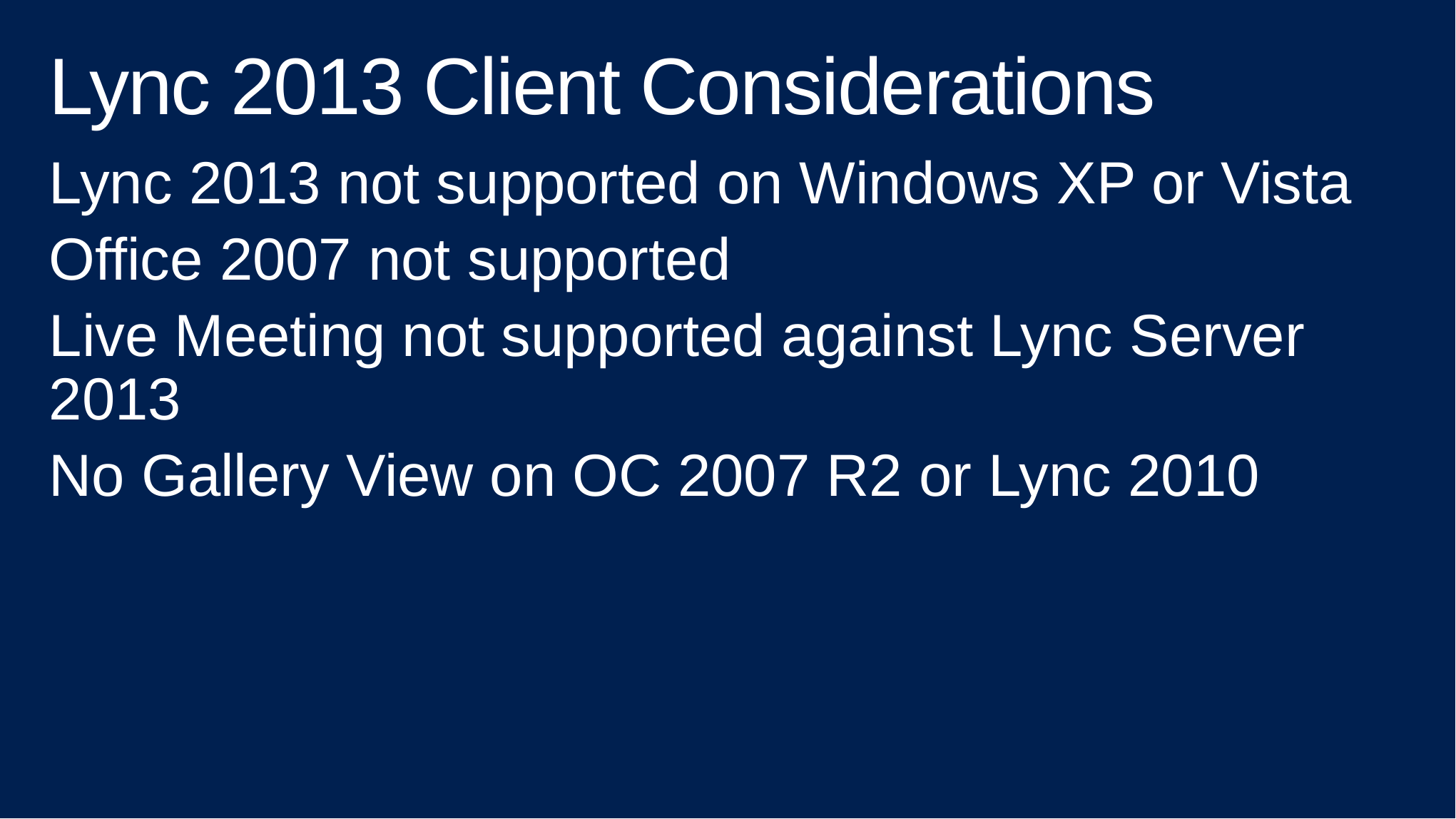

# Lync 2013 Client Considerations
Lync 2013 not supported on Windows XP or Vista
Office 2007 not supported
Live Meeting not supported against Lync Server 2013
No Gallery View on OC 2007 R2 or Lync 2010